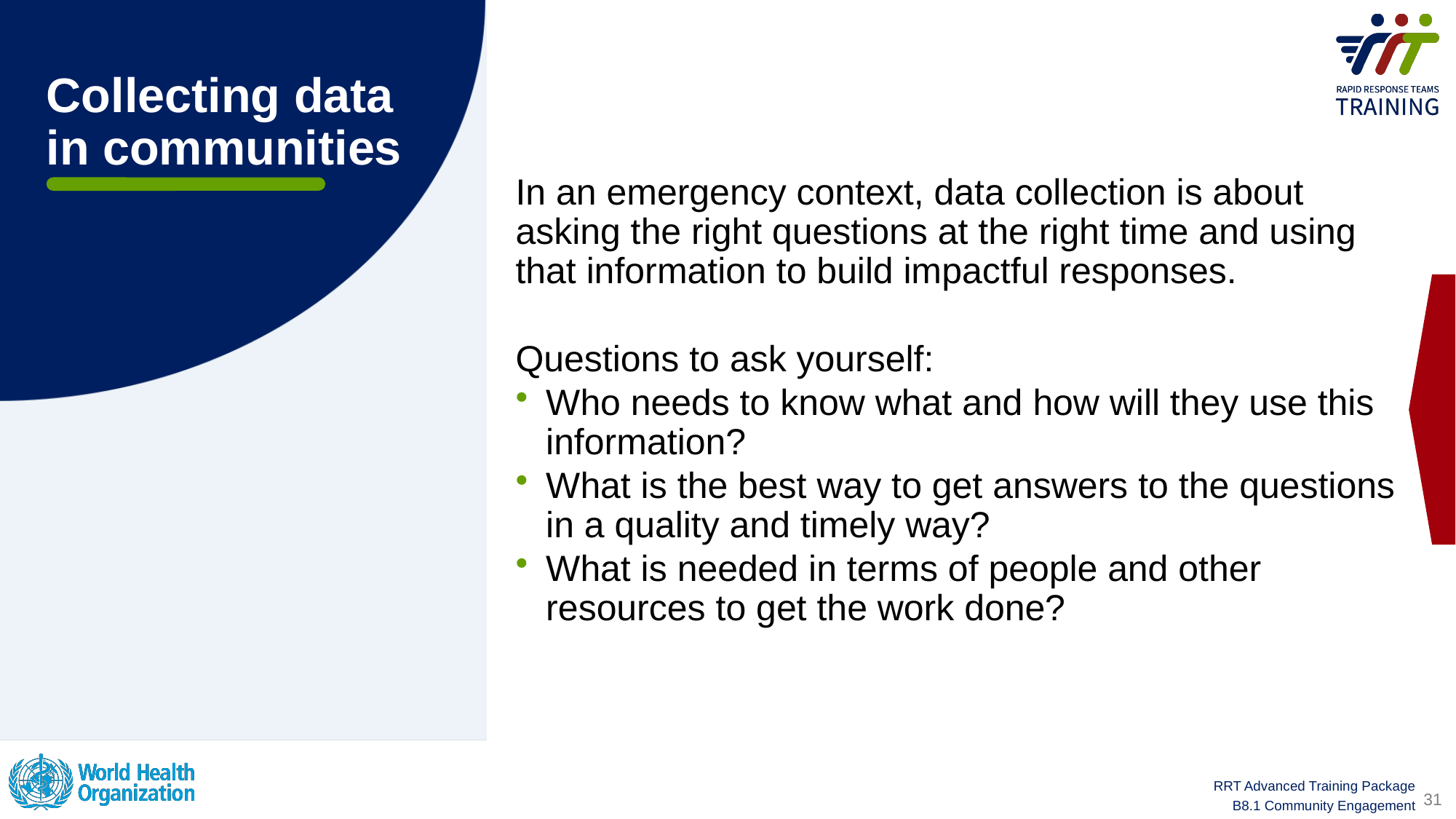

Collecting data in communities
In an emergency context, data collection is about asking the right questions at the right time and using that information to build impactful responses.

Questions to ask yourself:
Who needs to know what and how will they use this information?
What is the best way to get answers to the questions in a quality and timely way?
What is needed in terms of people and other resources to get the work done?